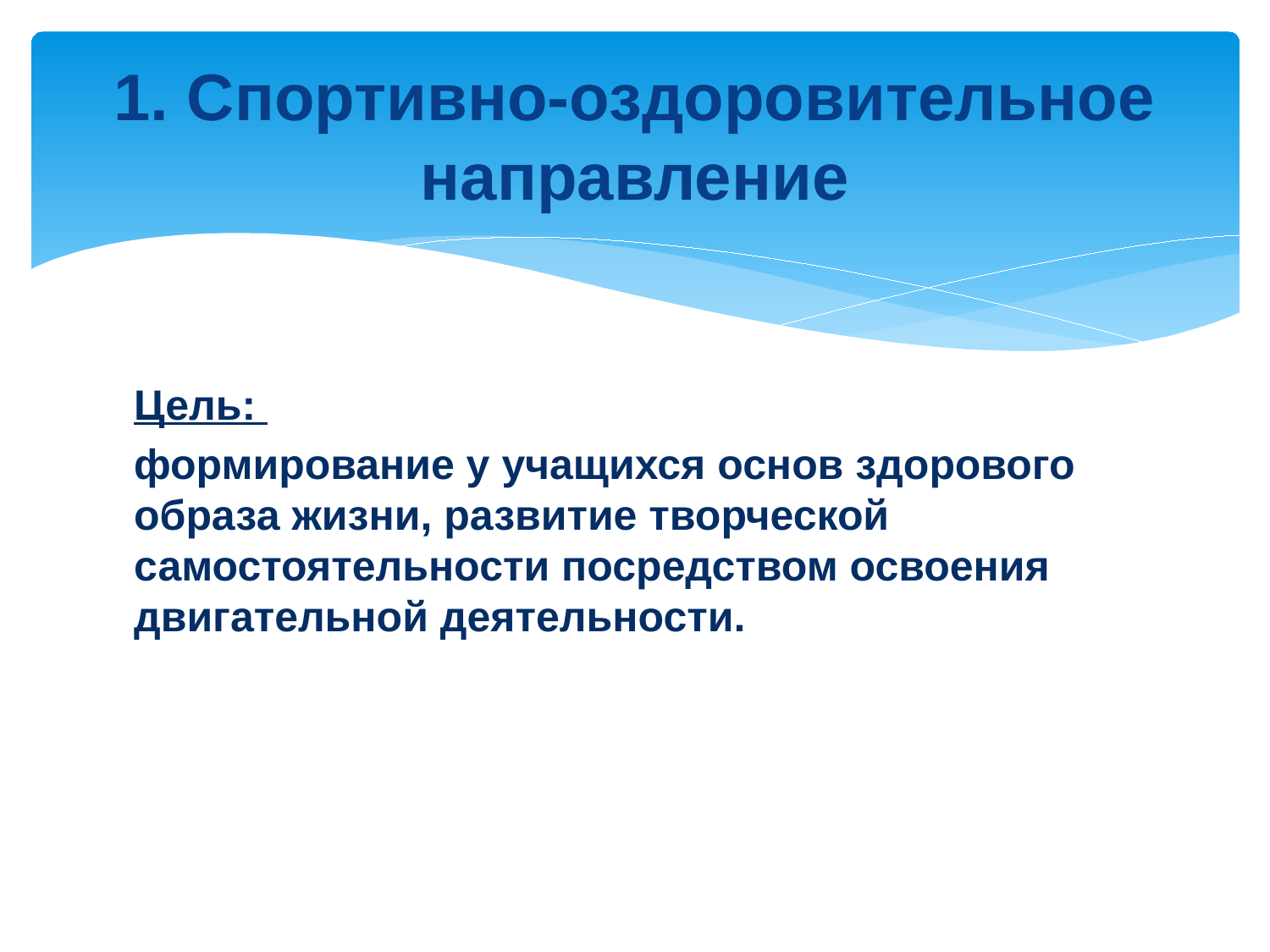

# 1. Спортивно-оздоровительное направление
Цель:
формирование у учащихся основ здорового      образа жизни, развитие творческой самостоятельности посредством освоения двигательной деятельности.